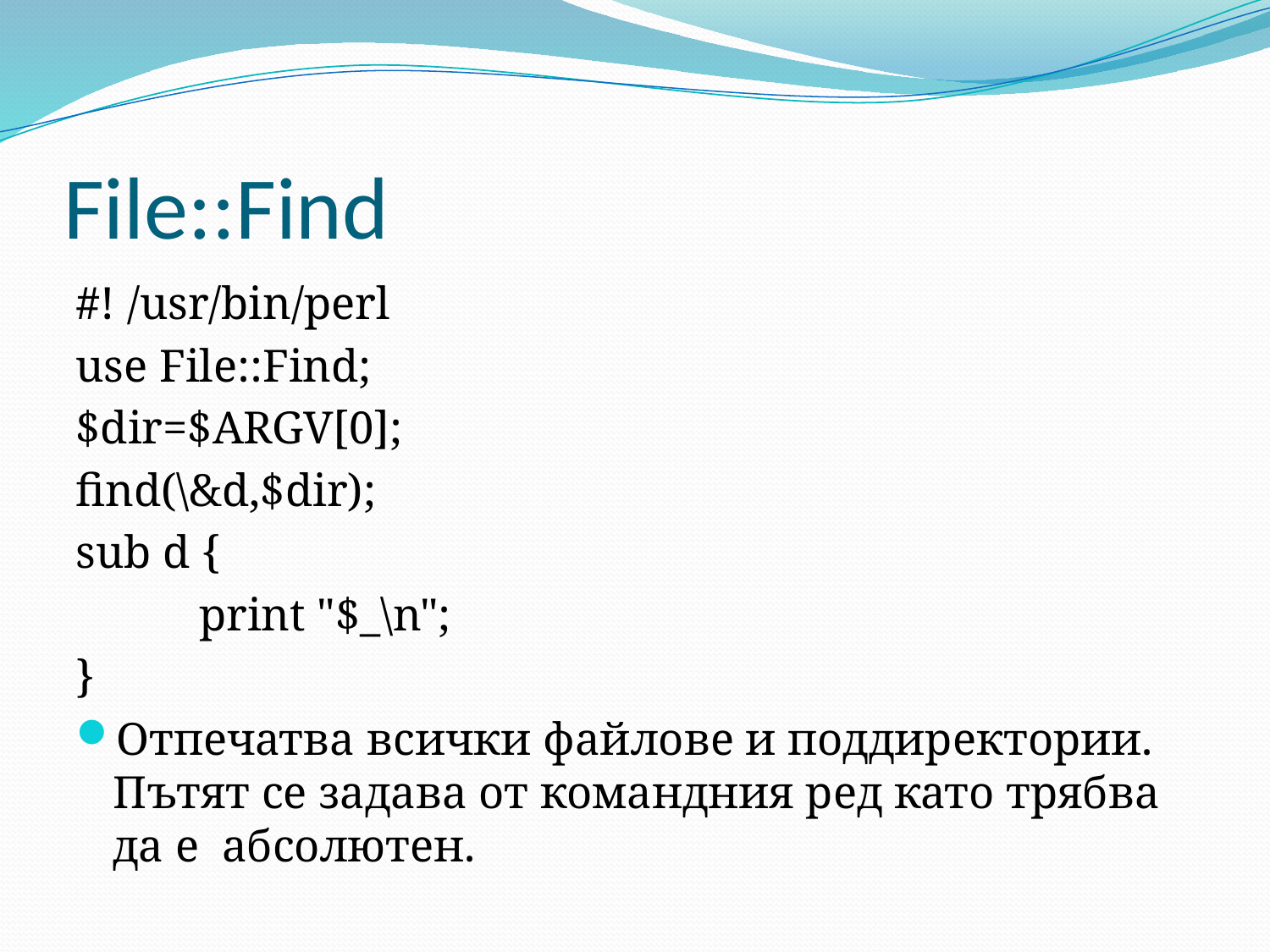

# File::Find
#! /usr/bin/perl
use File::Find;
$dir=$ARGV[0];
find(\&d,$dir);
sub d {
	print "$_\n";
}
Отпечатва всички файлове и поддиректории. Пътят се задава от командния ред като трябва да е  абсолютен.